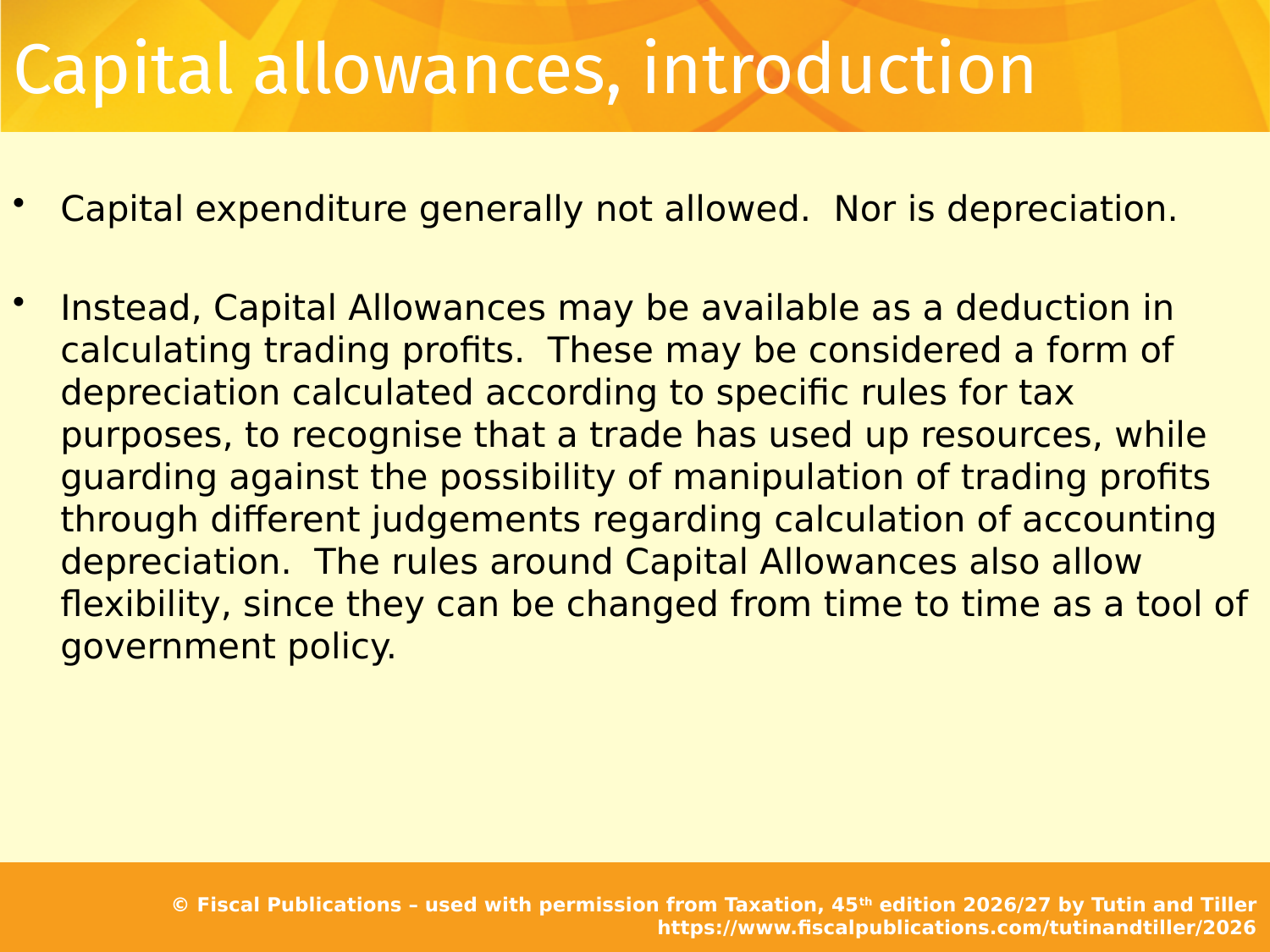

# Capital allowances, introduction

Capital expenditure generally not allowed.  Nor is depreciation.

Instead, Capital Allowances may be available as a deduction in calculating trading profits.  These may be considered a form of depreciation calculated according to specific rules for tax purposes, to recognise that a trade has used up resources, while guarding against the possibility of manipulation of trading profits through different judgements regarding calculation of accounting depreciation.  The rules around Capital Allowances also allow flexibility, since they can be changed from time to time as a tool of government policy.